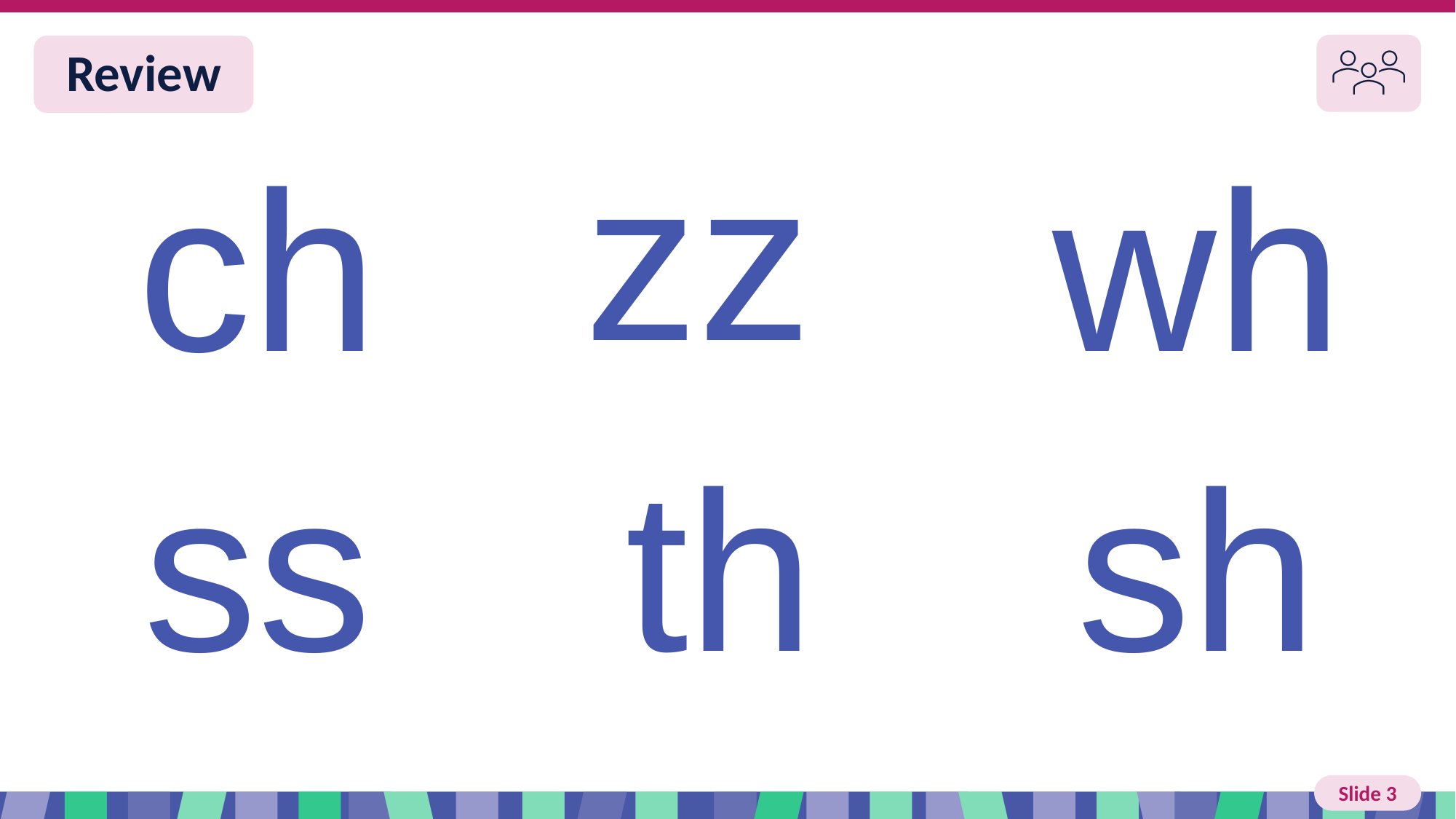

# Slide 4 Review
zz
ch
wh
sh
ss
th